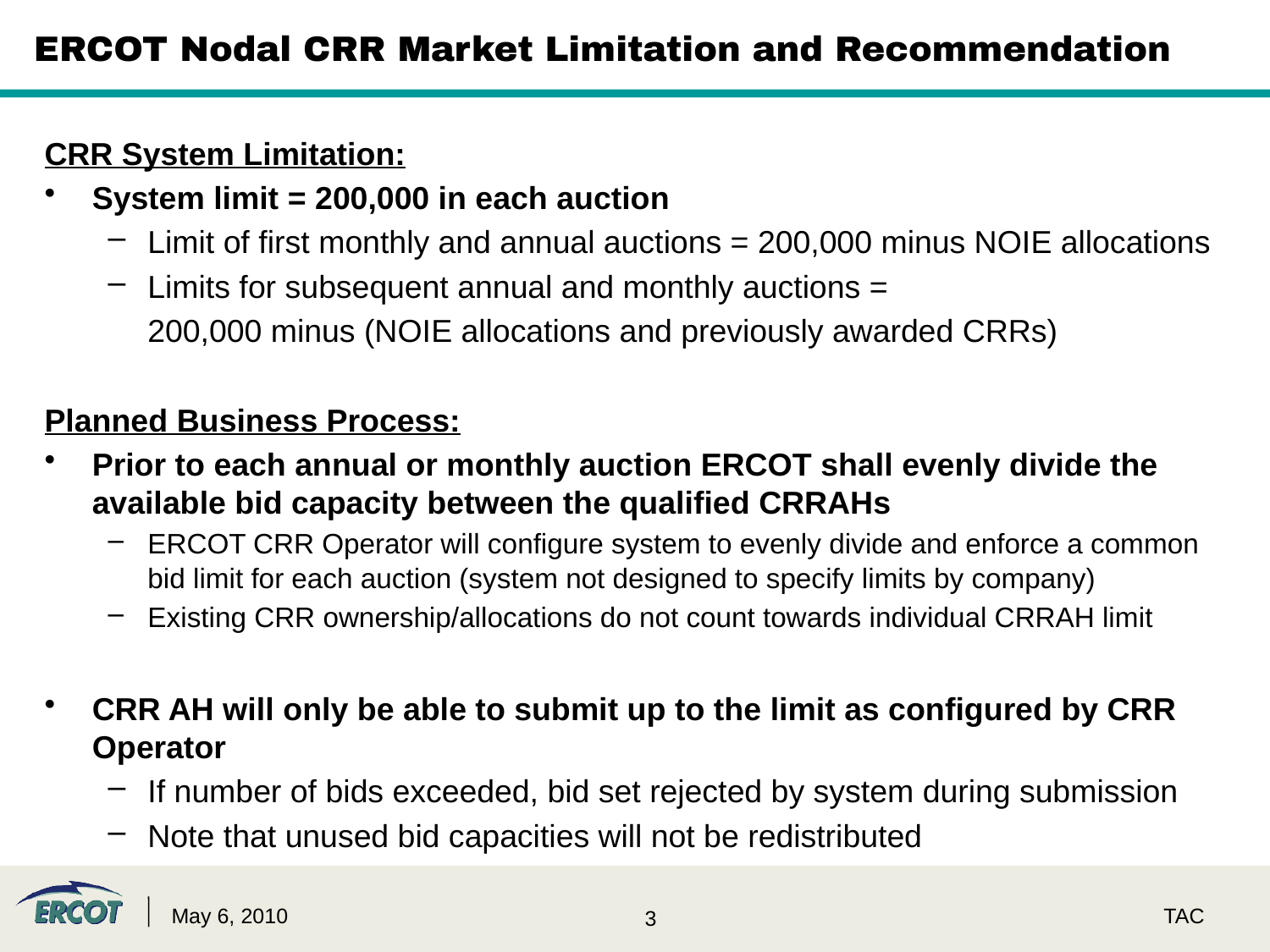

# ERCOT Nodal CRR Market Limitation and Recommendation
CRR System Limitation:
System limit = 200,000 in each auction
Limit of first monthly and annual auctions = 200,000 minus NOIE allocations
Limits for subsequent annual and monthly auctions =
	200,000 minus (NOIE allocations and previously awarded CRRs)

Planned Business Process:
Prior to each annual or monthly auction ERCOT shall evenly divide the available bid capacity between the qualified CRRAHs
ERCOT CRR Operator will configure system to evenly divide and enforce a common bid limit for each auction (system not designed to specify limits by company)
Existing CRR ownership/allocations do not count towards individual CRRAH limit

CRR AH will only be able to submit up to the limit as configured by CRR Operator
If number of bids exceeded, bid set rejected by system during submission
Note that unused bid capacities will not be redistributed

May 6, 2010
TAC